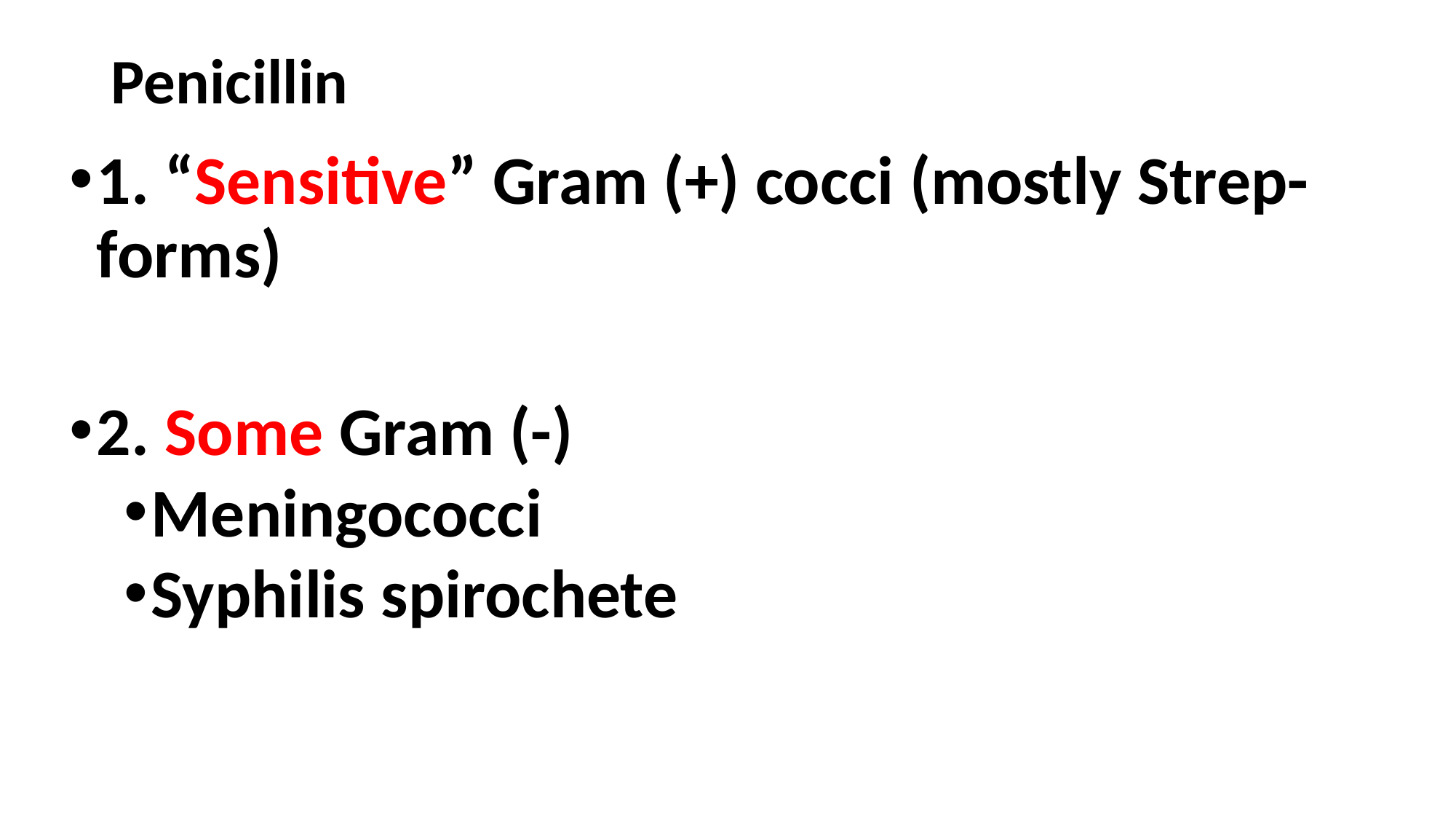

# Penicillin
1. “Sensitive” Gram (+) cocci (mostly Strep- forms)

2. Some Gram (-)
Meningococci
Syphilis spirochete